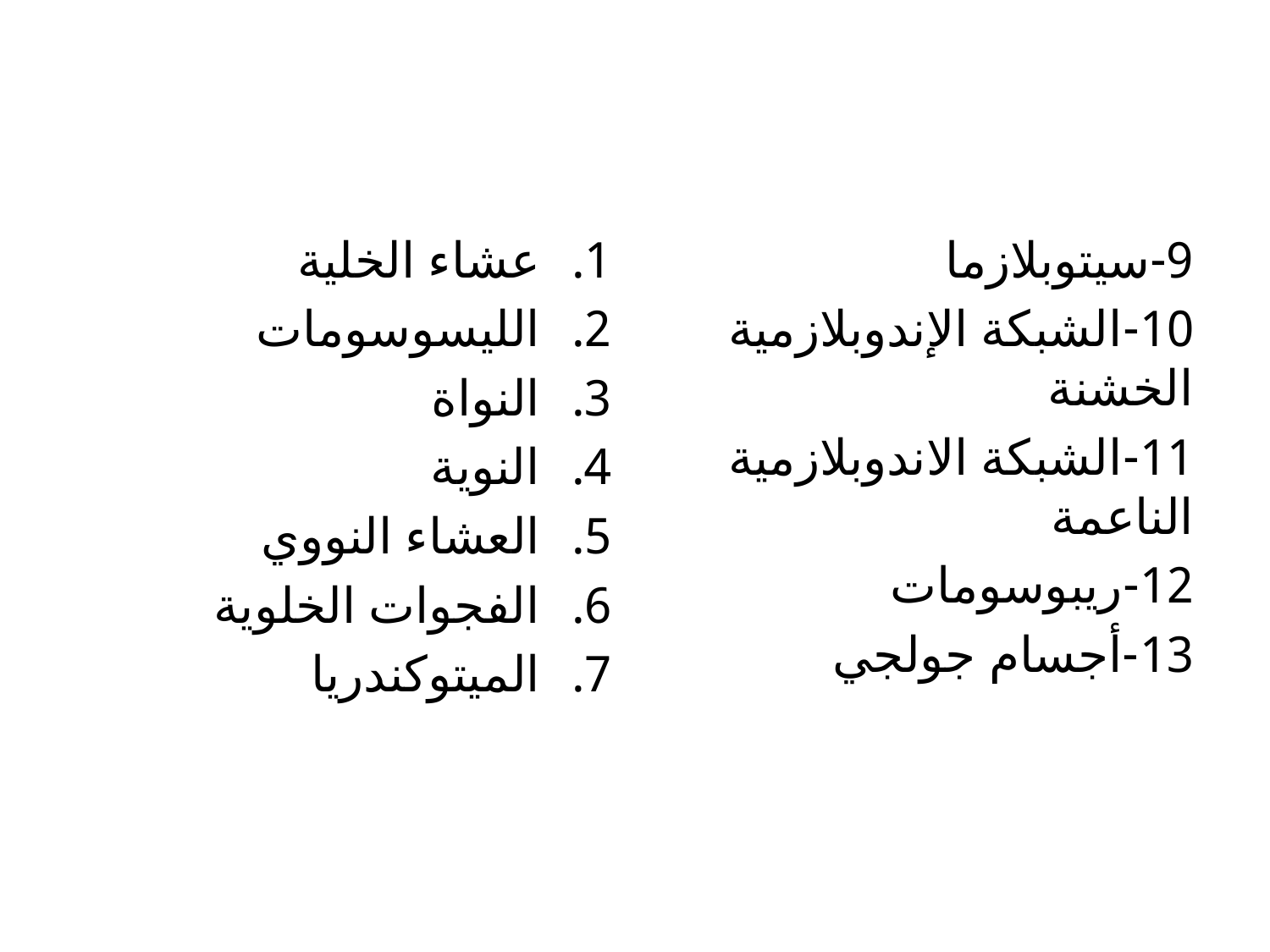

#
عشاء الخلية
الليسوسومات
النواة
النوية
العشاء النووي
الفجوات الخلوية
الميتوكندريا

9-سيتوبلازما
10-الشبكة الإندوبلازمية الخشنة
11-الشبكة الاندوبلازمية الناعمة
12-ريبوسومات
13-أجسام جولجي